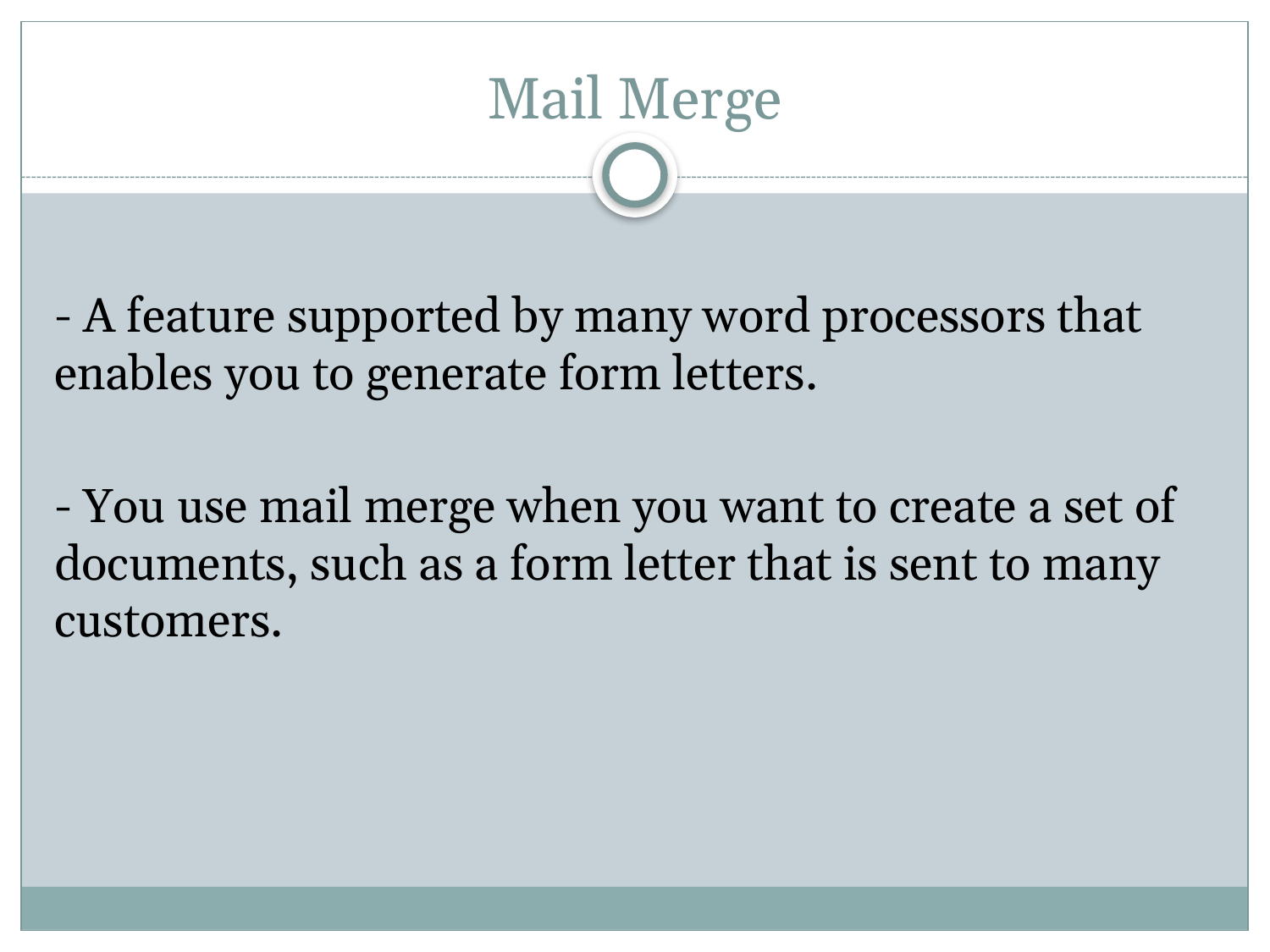

# Mail Merge

- A feature supported by many word processors that enables you to generate form letters.

- You use mail merge when you want to create a set of documents, such as a form letter that is sent to many customers.